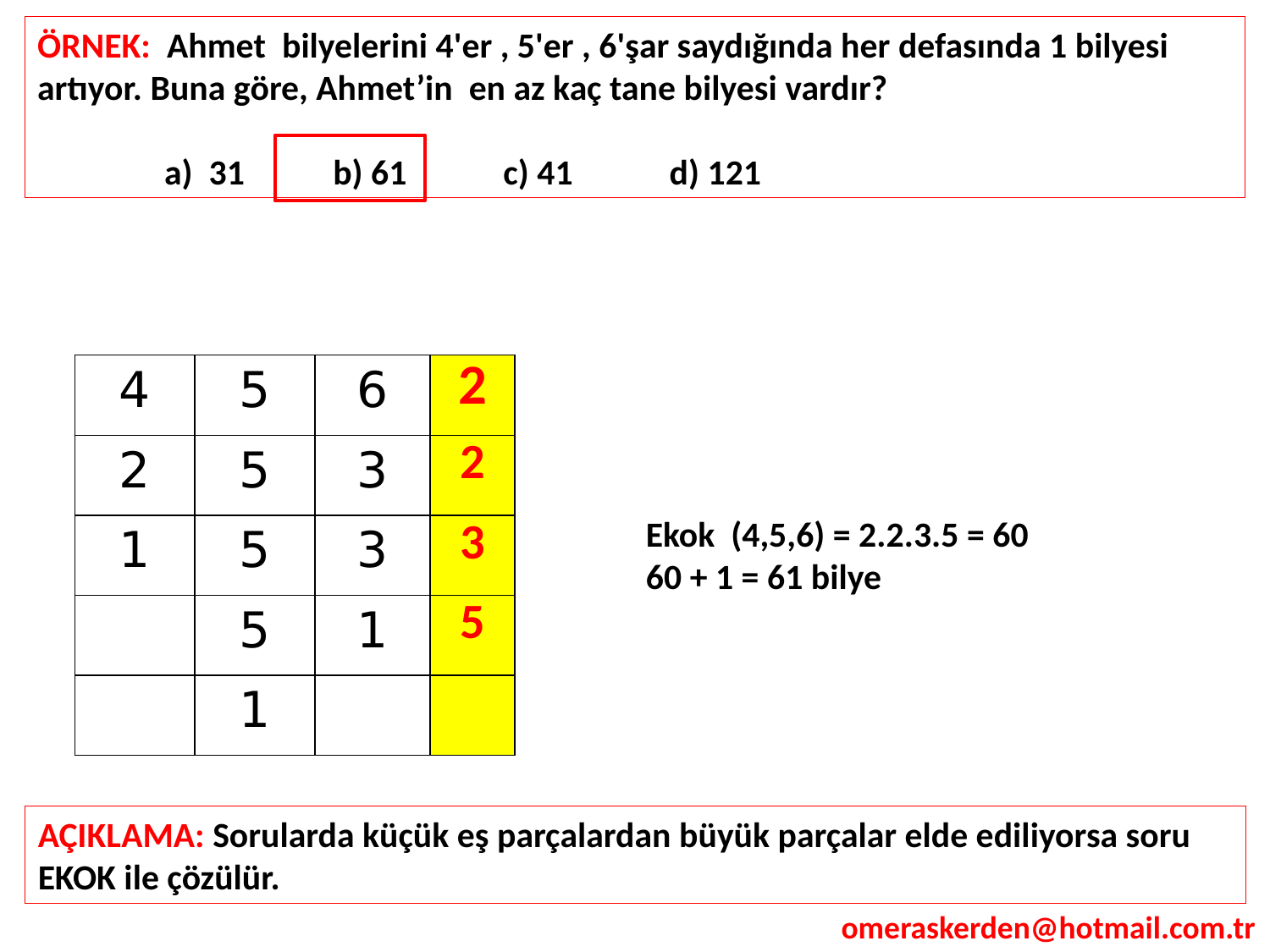

ÖRNEK:  Ahmet  bilyelerini 4'er , 5'er , 6'şar saydığında her defasında 1 bilyesi artıyor. Buna göre, Ahmet’in  en az kaç tane bilyesi vardır?

	a)  31           b) 61            c) 41            d) 121

| 4 | 5 | 6 | 2 |
| --- | --- | --- | --- |
| 2 | 5 | 3 | 2 |
| 1 | 5 | 3 | 3 |
|  | 5 | 1 | 5 |
|  | 1 |  |  |
Ekok  (4,5,6) = 2.2.3.5 = 60
60 + 1 = 61 bilye
AÇIKLAMA: Sorularda küçük eş parçalardan büyük parçalar elde ediliyorsa soru EKOK ile çözülür.
omeraskerden@hotmail.com.tr